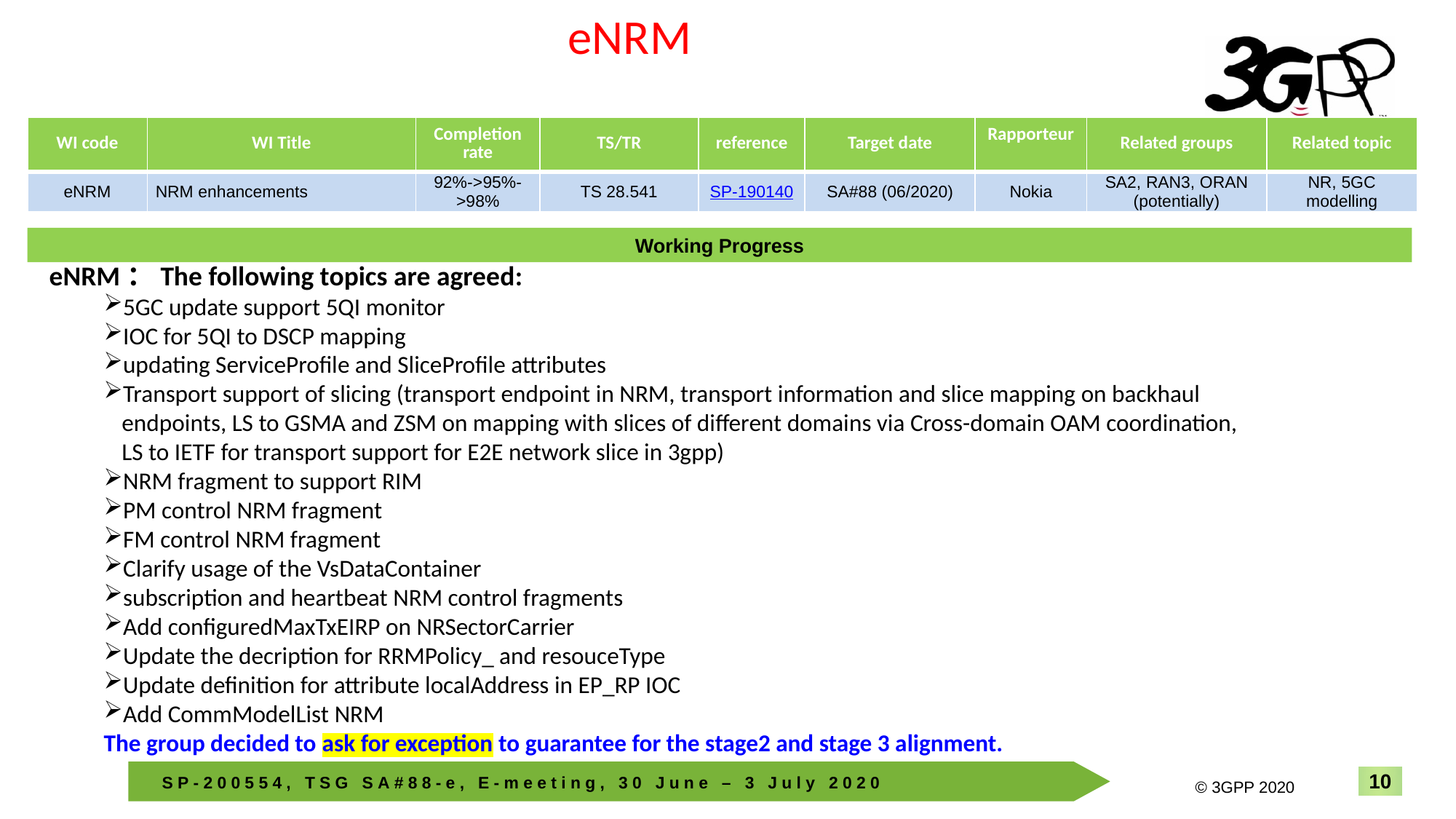

eNRM
| WI code | WI Title | Completion rate | TS/TR | reference | Target date | Rapporteur | Related groups | Related topic |
| --- | --- | --- | --- | --- | --- | --- | --- | --- |
| eNRM | NRM enhancements | 92%->95%->98% | TS 28.541 | SP-190140 | SA#88 (06/2020) | Nokia | SA2, RAN3, ORAN (potentially) | NR, 5GC modelling |
Working Progress
eNRM：The following topics are agreed:
5GC update support 5QI monitor
IOC for 5QI to DSCP mapping
updating ServiceProfile and SliceProfile attributes
Transport support of slicing (transport endpoint in NRM, transport information and slice mapping on backhaul endpoints, LS to GSMA and ZSM on mapping with slices of different domains via Cross-domain OAM coordination, LS to IETF for transport support for E2E network slice in 3gpp)
NRM fragment to support RIM
PM control NRM fragment
FM control NRM fragment
Clarify usage of the VsDataContainer
subscription and heartbeat NRM control fragments
Add configuredMaxTxEIRP on NRSectorCarrier
Update the decription for RRMPolicy_ and resouceType
Update definition for attribute localAddress in EP_RP IOC
Add CommModelList NRM
The group decided to ask for exception to guarantee for the stage2 and stage 3 alignment.